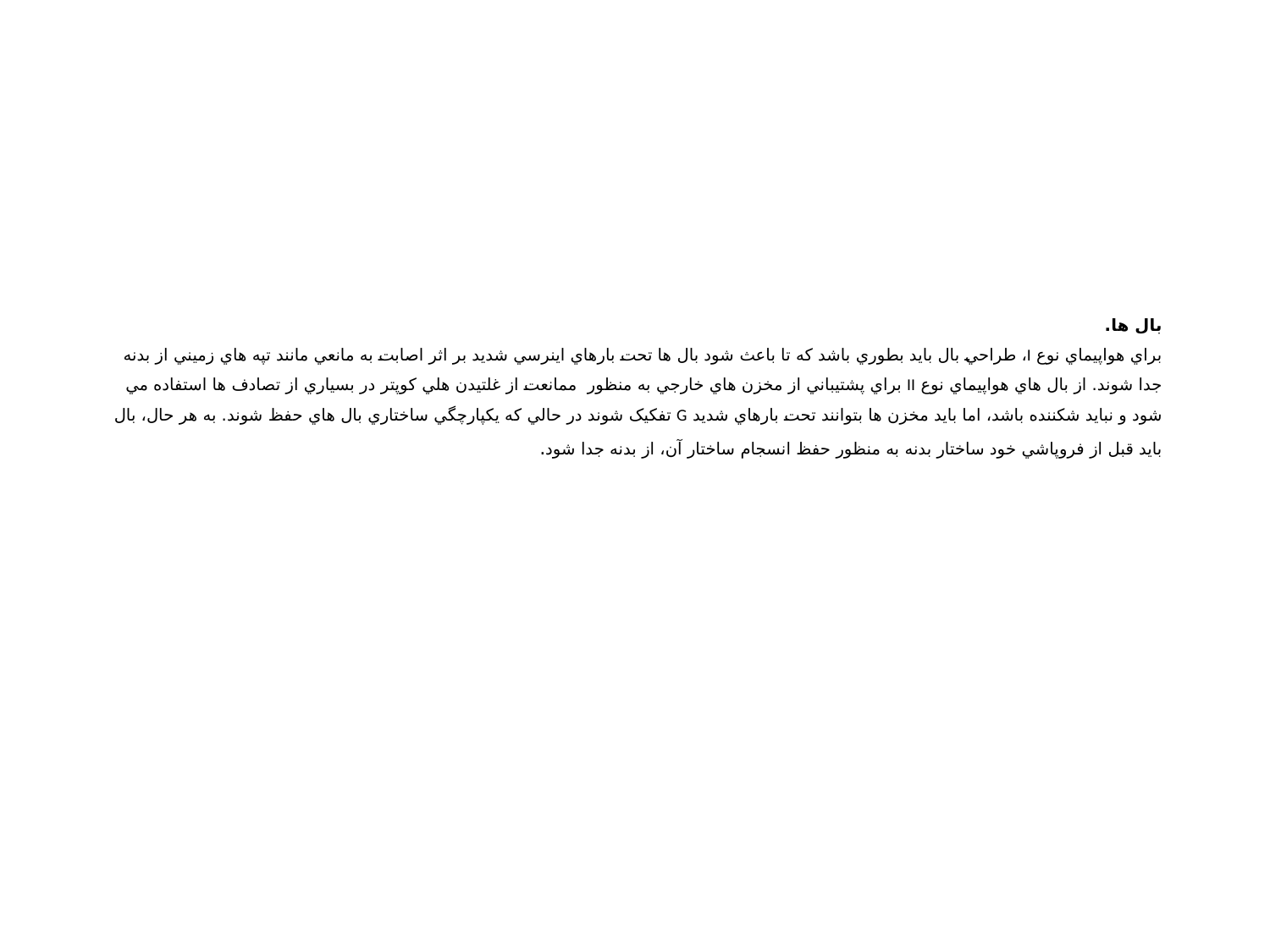

# بال ها. براي هواپيماي نوع I، طراحي بال بايد بطوري باشد که تا باعث شود بال ها تحت بارهاي اينرسي شديد بر اثر اصابت به مانعي مانند تپه هاي زميني از بدنه جدا شوند. از بال هاي هواپيماي نوع II براي پشتيباني از مخزن هاي خارجي به منظور  ممانعت از غلتيدن هلي کوپتر در بسياري از تصادف ها استفاده مي شود و نبايد شکننده باشد، اما بايد مخزن ها بتوانند تحت بارهاي شديد G تفکيک شوند در حالي که يکپارچگي ساختاري بال هاي حفظ شوند. به هر حال، بال بايد قبل از فروپاشي خود ساختار بدنه به منظور حفظ انسجام ساختار آن، از بدنه جدا شود.